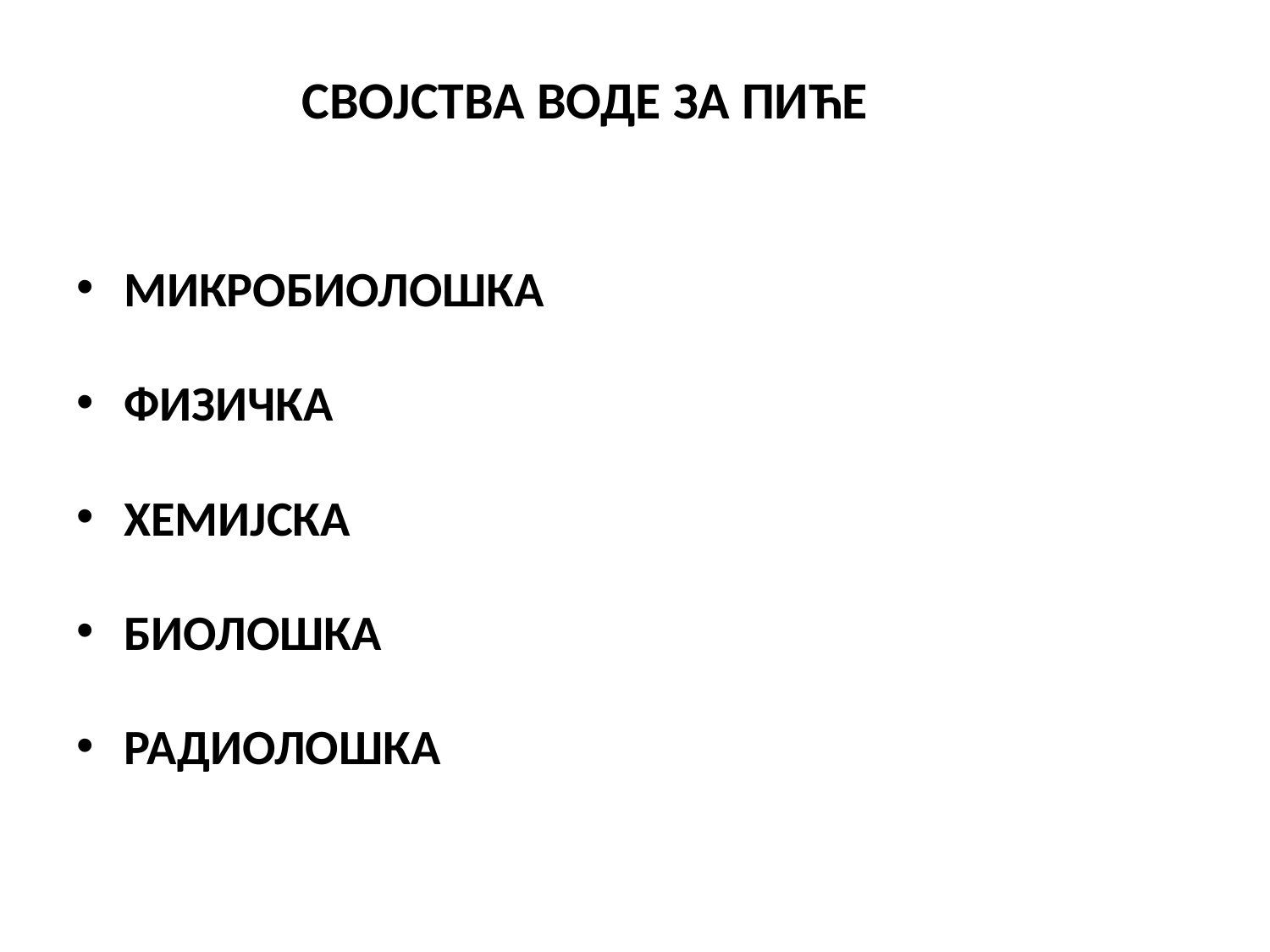

СВОЈСТВА ВОДЕ ЗА ПИЋЕ
МИКРОБИОЛОШКА

ФИЗИЧКА

ХЕМИЈСКА

БИОЛОШКА

РАДИОЛОШКА